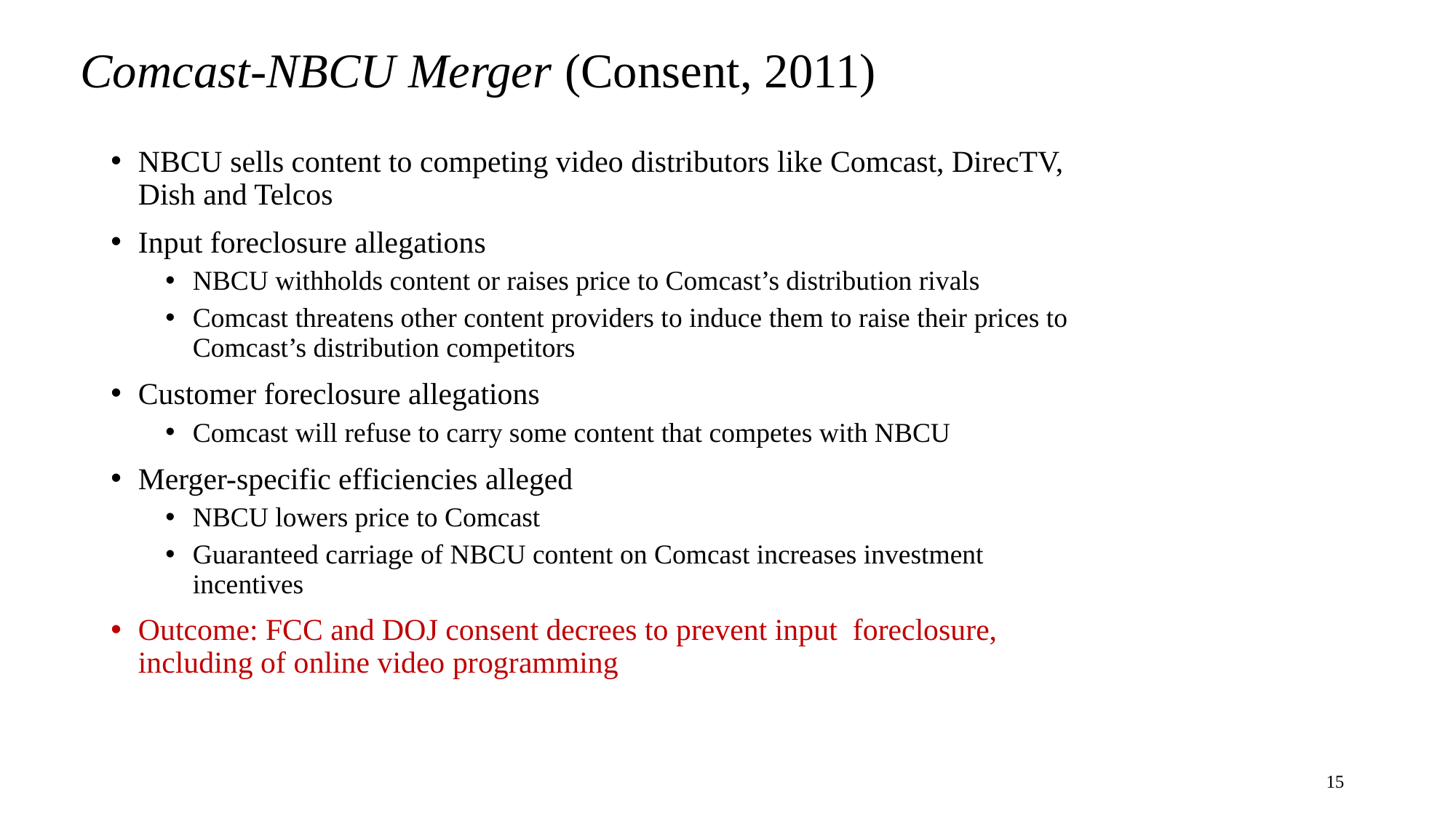

# Comcast-NBCU Merger (Consent, 2011)
NBCU sells content to competing video distributors like Comcast, DirecTV, Dish and Telcos
Input foreclosure allegations
NBCU withholds content or raises price to Comcast’s distribution rivals
Comcast threatens other content providers to induce them to raise their prices to Comcast’s distribution competitors
Customer foreclosure allegations
Comcast will refuse to carry some content that competes with NBCU
Merger-specific efficiencies alleged
NBCU lowers price to Comcast
Guaranteed carriage of NBCU content on Comcast increases investment incentives
Outcome: FCC and DOJ consent decrees to prevent input  foreclosure, including of online video programming

15